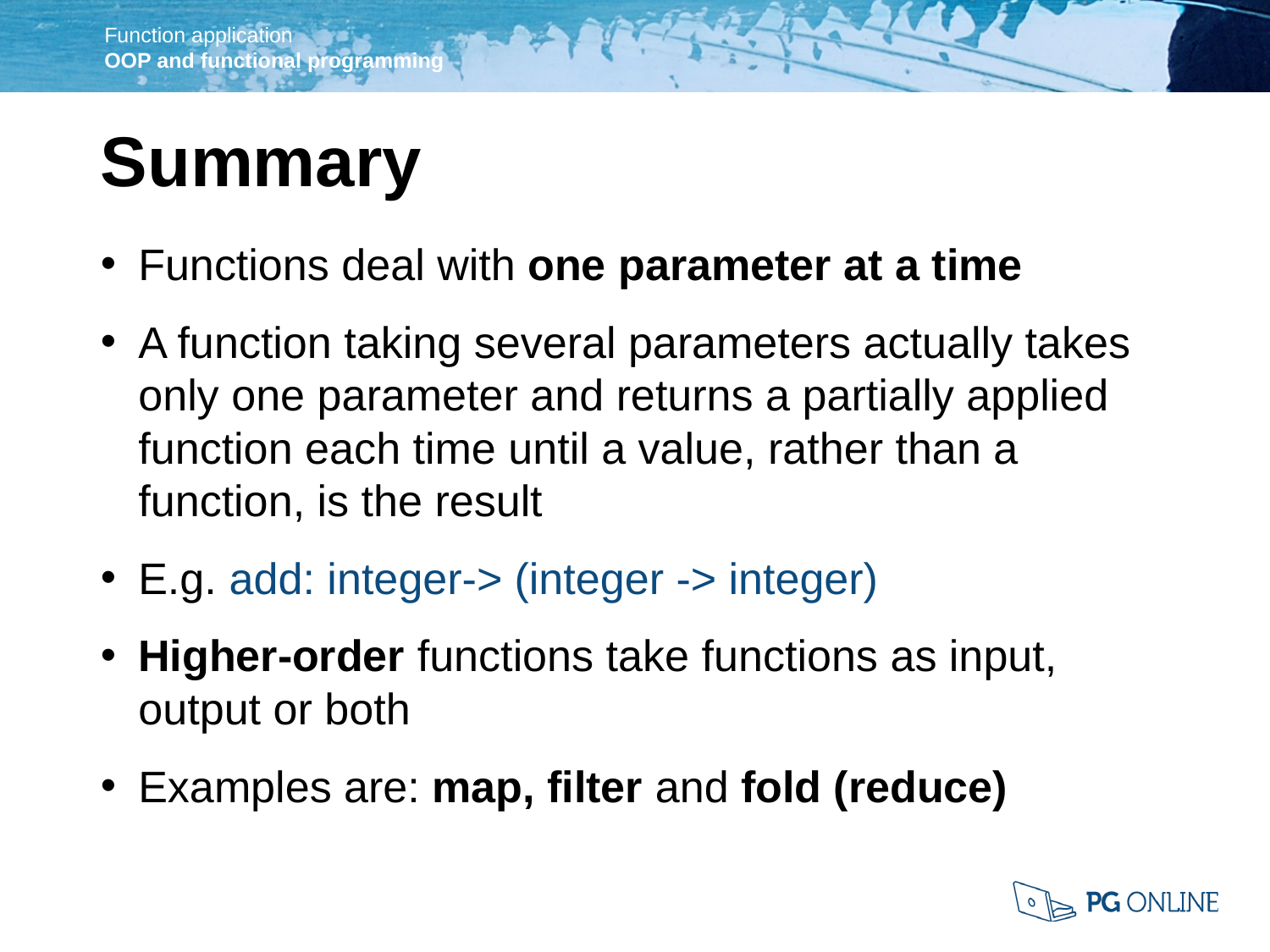

Summary
Functions deal with one parameter at a time
A function taking several parameters actually takes only one parameter and returns a partially applied function each time until a value, rather than a function, is the result
E.g. add: integer-> (integer -> integer)
Higher-order functions take functions as input, output or both
Examples are: map, filter and fold (reduce)